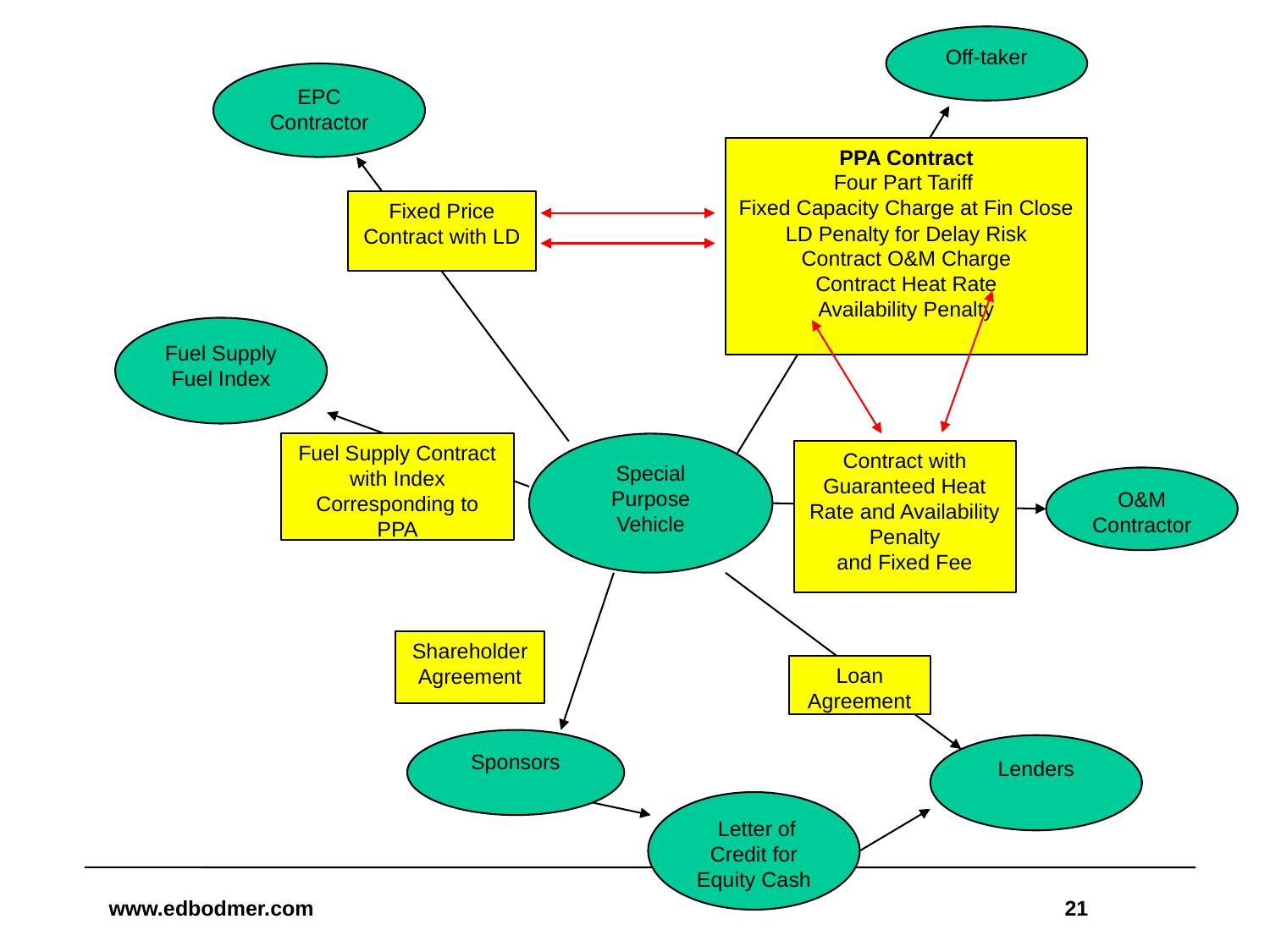

Off-taker
EPC Contractor
PPA Contract
Four Part Tariff
Fixed Capacity Charge at Fin Close
LD Penalty for Delay Risk
Contract O&M Charge
Contract Heat Rate
Availability Penalty
Fixed Price Contract with LD
Fuel Supply
Fuel Index
Fuel Supply Contract with Index Corresponding to PPA
Special Purpose Vehicle
Contract with Guaranteed Heat Rate and Availability Penalty
and Fixed Fee
O&M Contractor
ShareholderAgreement
Loan Agreement
Sponsors
Lenders
 Letter of Credit for Equity Cash